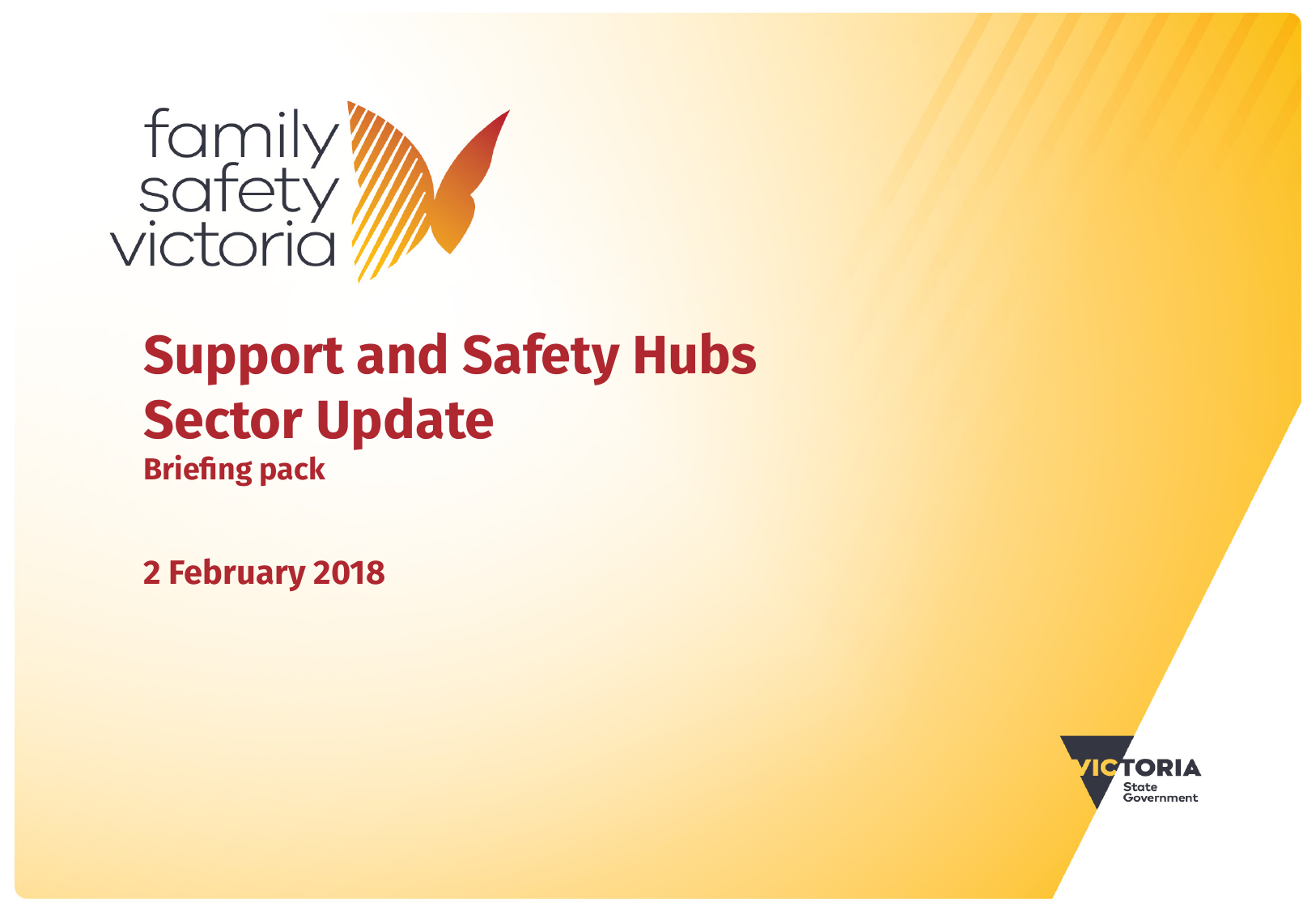

# Support and Safety Hubs Sector Update Briefing pack 2 February 2018